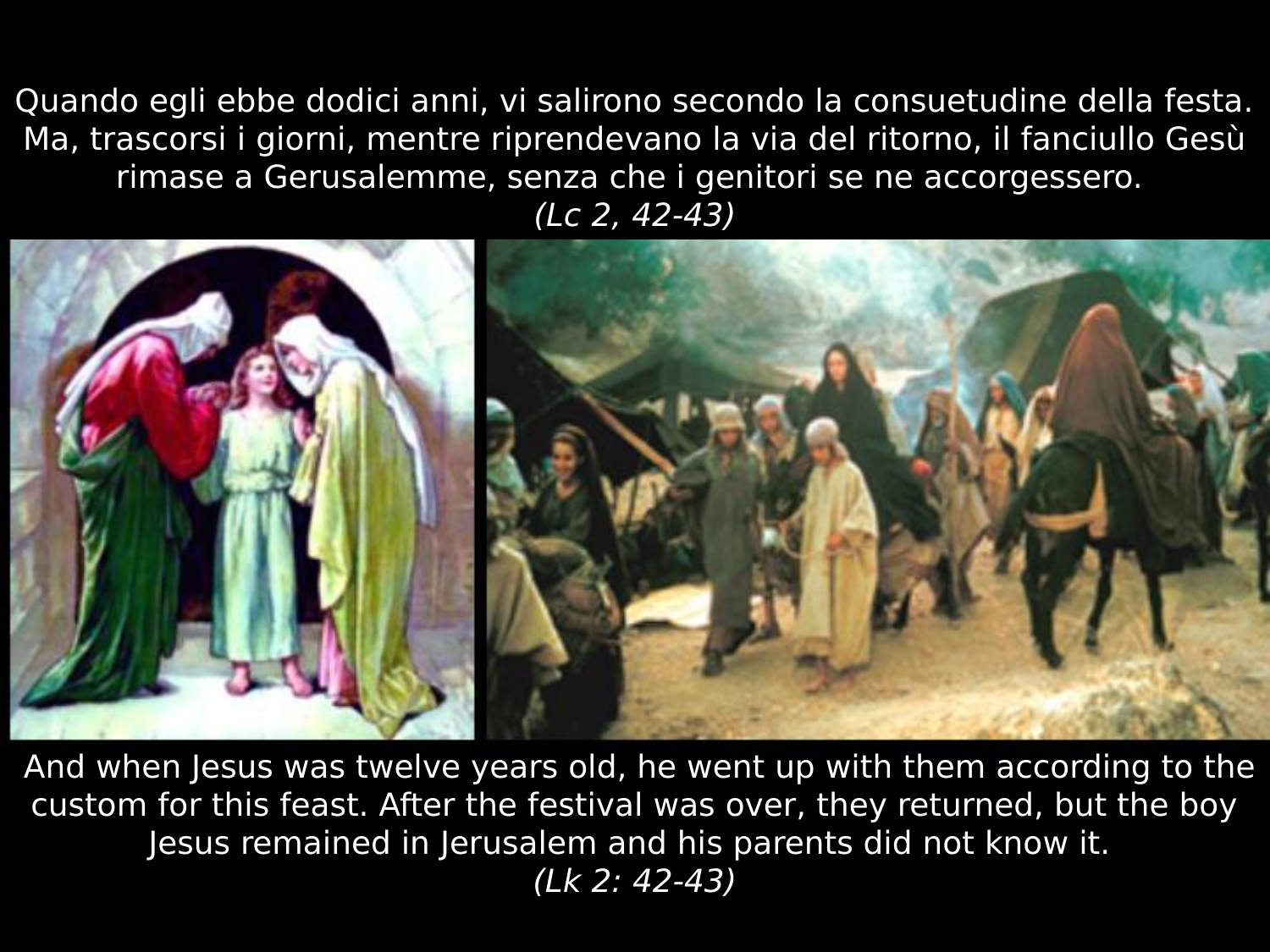

Quando egli ebbe dodici anni, vi salirono secondo la consuetudine della festa. Ma, trascorsi i giorni, mentre riprendevano la via del ritorno, il fanciullo Gesù rimase a Gerusalemme, senza che i genitori se ne accorgessero.
(Lc 2, 42-43)
 And when Jesus was twelve years old, he went up with them according to the custom for this feast. After the festival was over, they returned, but the boy Jesus remained in Jerusalem and his parents did not know it.
(Lk 2: 42-43)